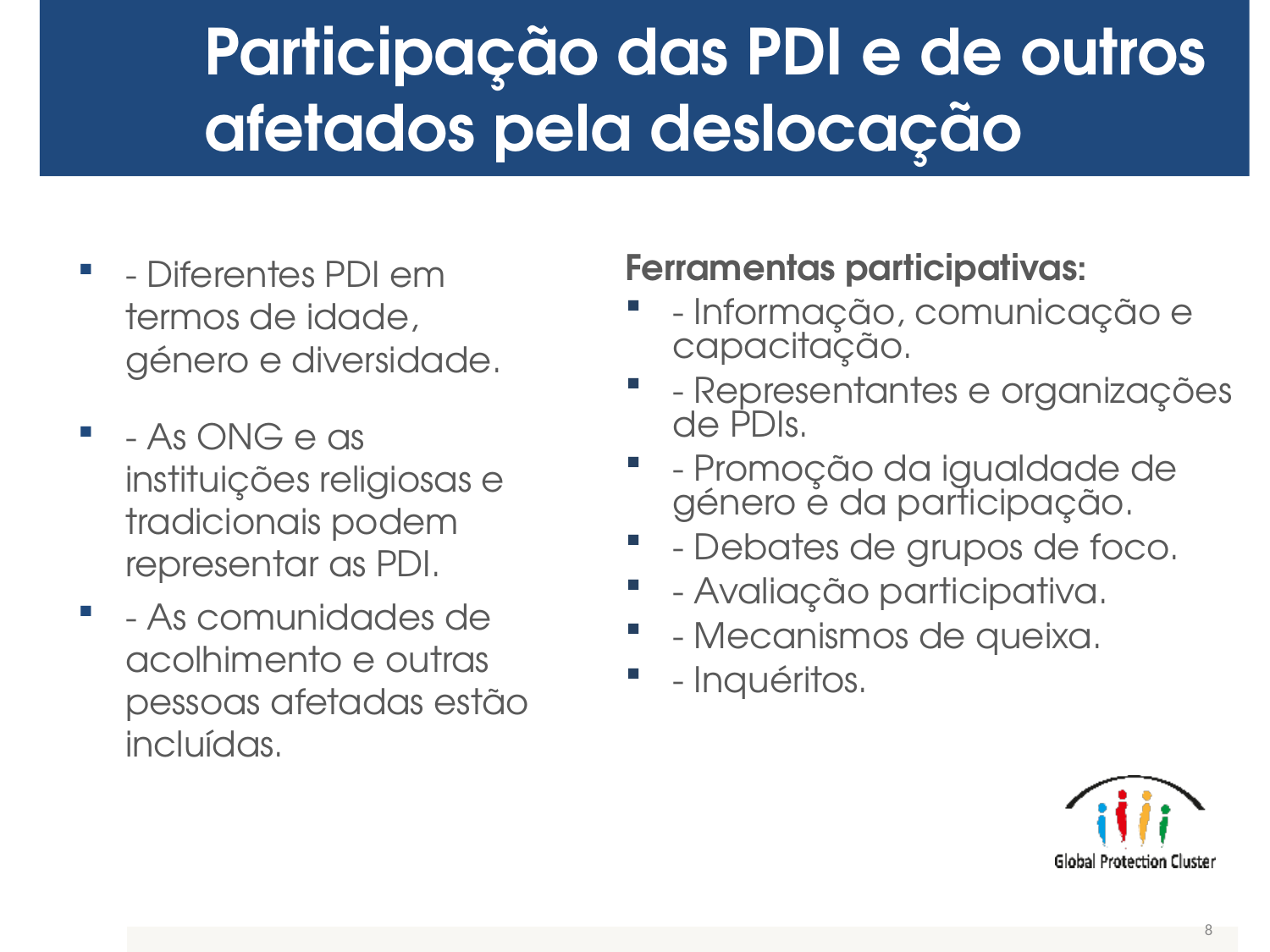

# Participação das PDI e de outros afetados pela deslocação
- Diferentes PDI em termos de idade, género e diversidade.
- As ONG e as instituições religiosas e tradicionais podem representar as PDI.
- As comunidades de acolhimento e outras pessoas afetadas estão incluídas.
Ferramentas participativas:
- Informação, comunicação e capacitação.
- Representantes e organizações de PDIs.
- Promoção da igualdade de género e da participação.
- Debates de grupos de foco.
- Avaliação participativa.
- Mecanismos de queixa.
- Inquéritos.